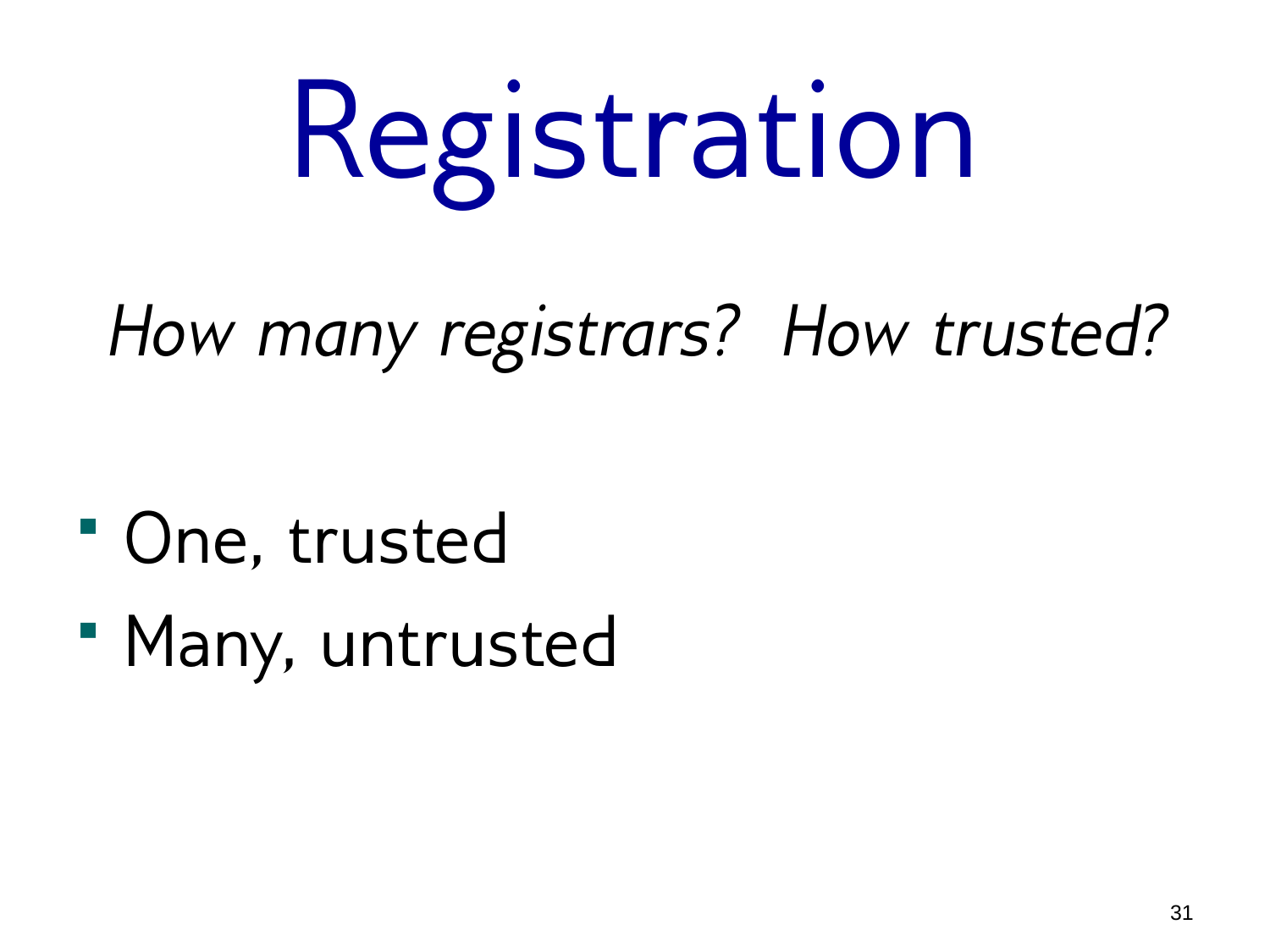

# Registration
How many registrars?  How trusted?

One, trusted
Many, untrusted
31